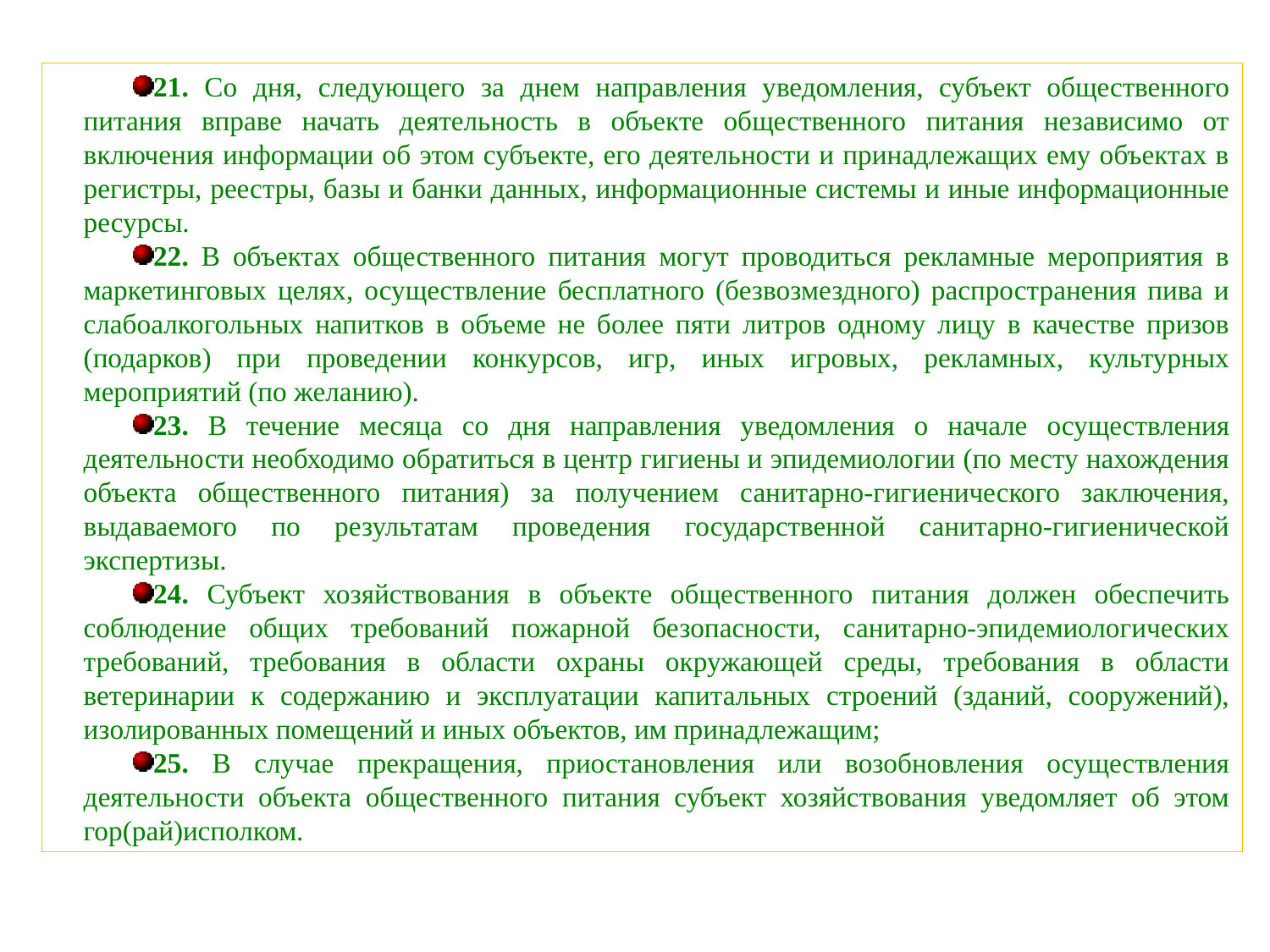

21. Со дня, следующего за днем направления уведомления, субъект общественного питания вправе начать деятельность в объекте общественного питания независимо от включения информации об этом субъекте, его деятельности и принадлежащих ему объектах в регистры, реестры, базы и банки данных, информационные системы и иные информационные ресурсы.
22. В объектах общественного питания могут проводиться рекламные мероприятия в маркетинговых целях, осуществление бесплатного (безвозмездного) распространения пива и слабоалкогольных напитков в объеме не более пяти литров одному лицу в качестве призов (подарков) при проведении конкурсов, игр, иных игровых, рекламных, культурных мероприятий (по желанию).
23. В течение месяца со дня направления уведомления о начале осуществления деятельности необходимо обратиться в центр гигиены и эпидемиологии (по месту нахождения объекта общественного питания) за получением санитарно-гигиенического заключения, выдаваемого по результатам проведения государственной санитарно-гигиенической экспертизы.
24. Субъект хозяйствования в объекте общественного питания должен обеспечить соблюдение общих требований пожарной безопасности, санитарно-эпидемиологических требований, требования в области охраны окружающей среды, требования в области ветеринарии к содержанию и эксплуатации капитальных строений (зданий, сооружений), изолированных помещений и иных объектов, им принадлежащим;
25. В случае прекращения, приостановления или возобновления осуществления деятельности объекта общественного питания субъект хозяйствования уведомляет об этом гор(рай)исполком.